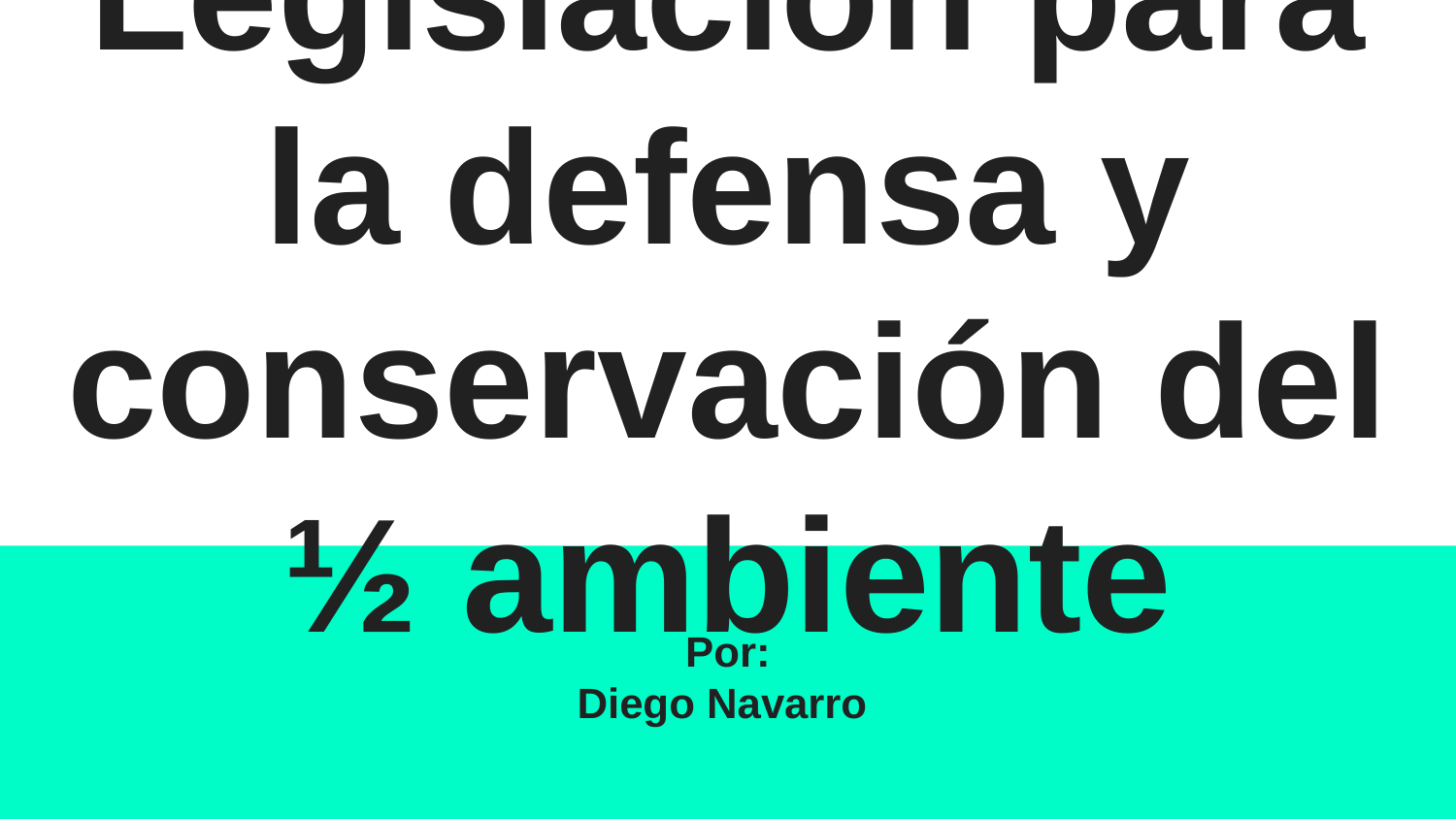

# Legislación para la defensa y conservación del ½ ambiente
Por:
Diego Navarro